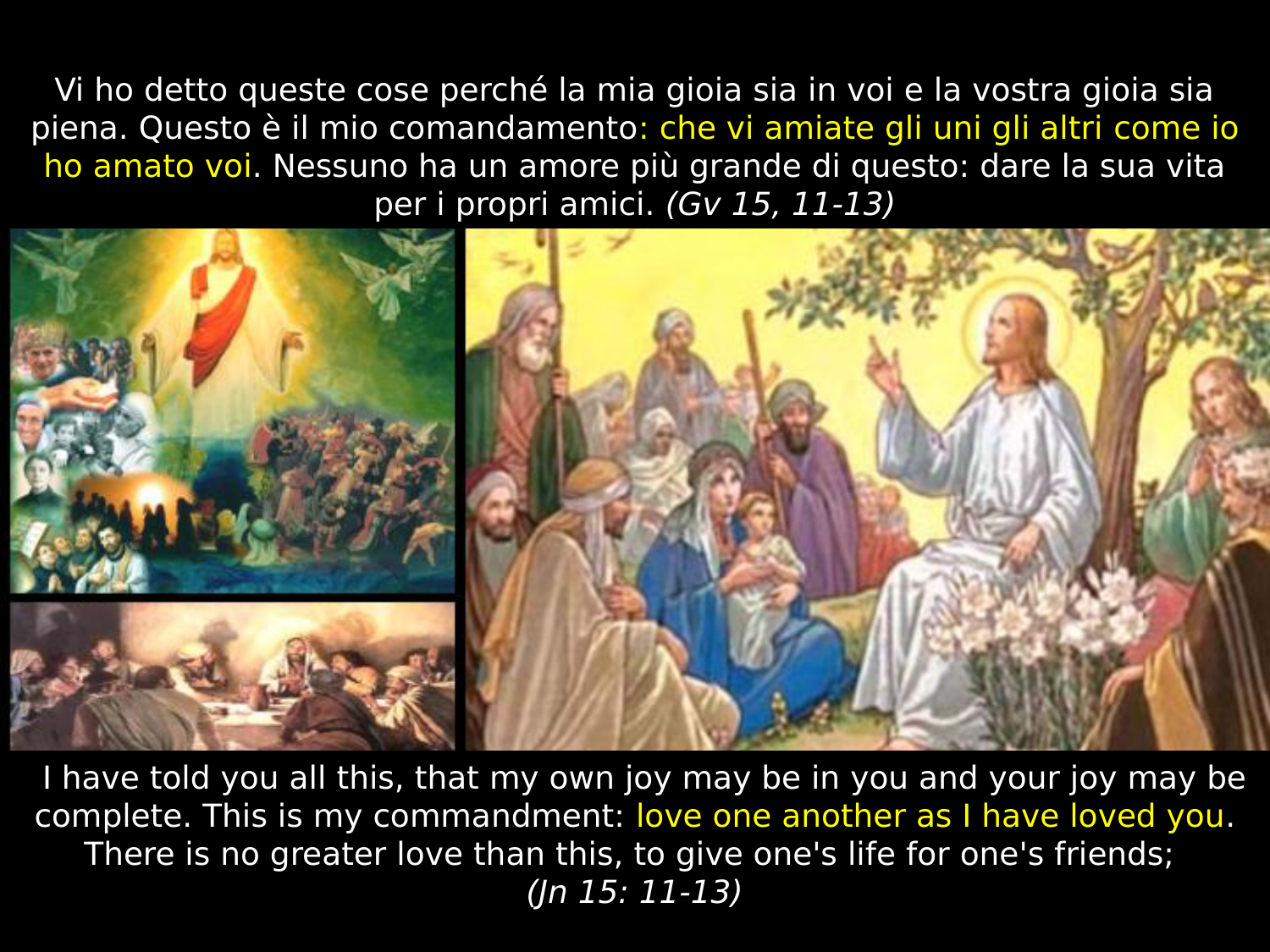

Vi ho detto queste cose perché la mia gioia sia in voi e la vostra gioia sia piena. Questo è il mio comandamento: che vi amiate gli uni gli altri come io ho amato voi. Nessuno ha un amore più grande di questo: dare la sua vita per i propri amici. (Gv 15, 11-13)
  I have told you all this, that my own joy may be in you and your joy may be complete. This is my commandment: love one another as I have loved you. There is no greater love than this, to give one's life for one's friends;
(Jn 15: 11-13)